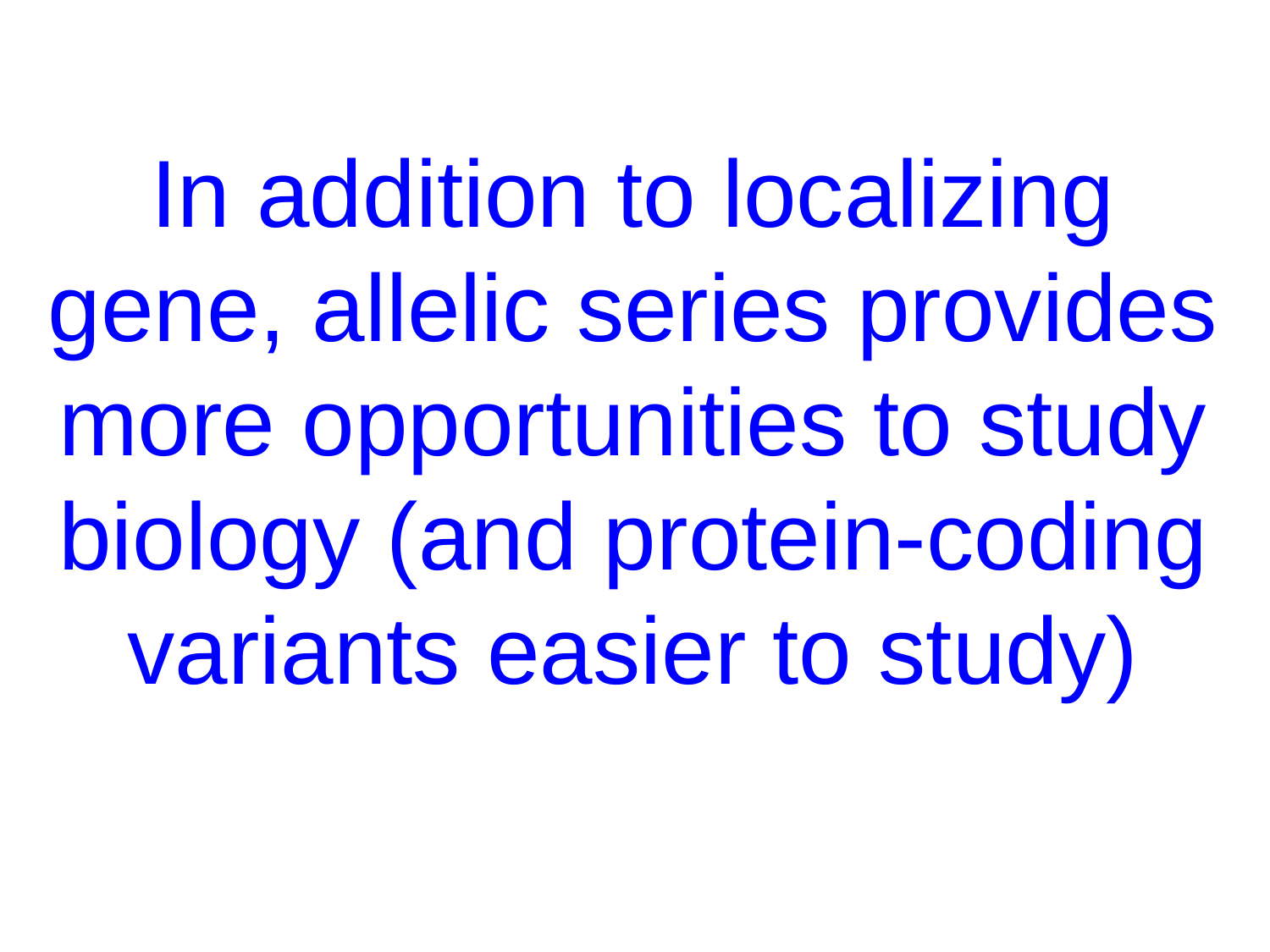

# In addition to localizing gene, allelic series provides more opportunities to study biology (and protein-coding variants easier to study)